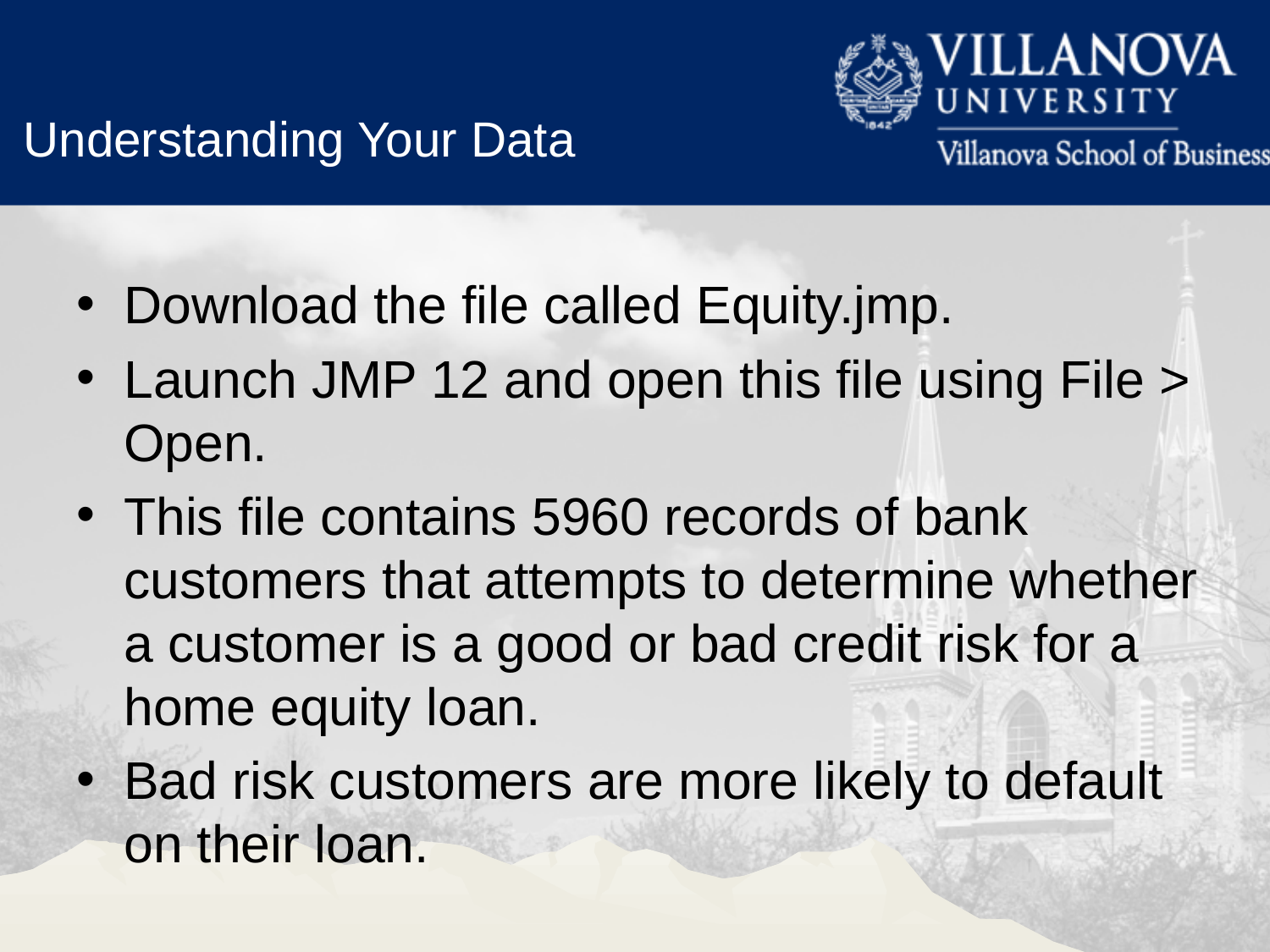

Understanding Your Data
Download the file called Equity.jmp.
Launch JMP 12 and open this file using File > Open.
This file contains 5960 records of bank customers that attempts to determine whether a customer is a good or bad credit risk for a  home equity loan.
Bad risk customers are more likely to default on their loan.